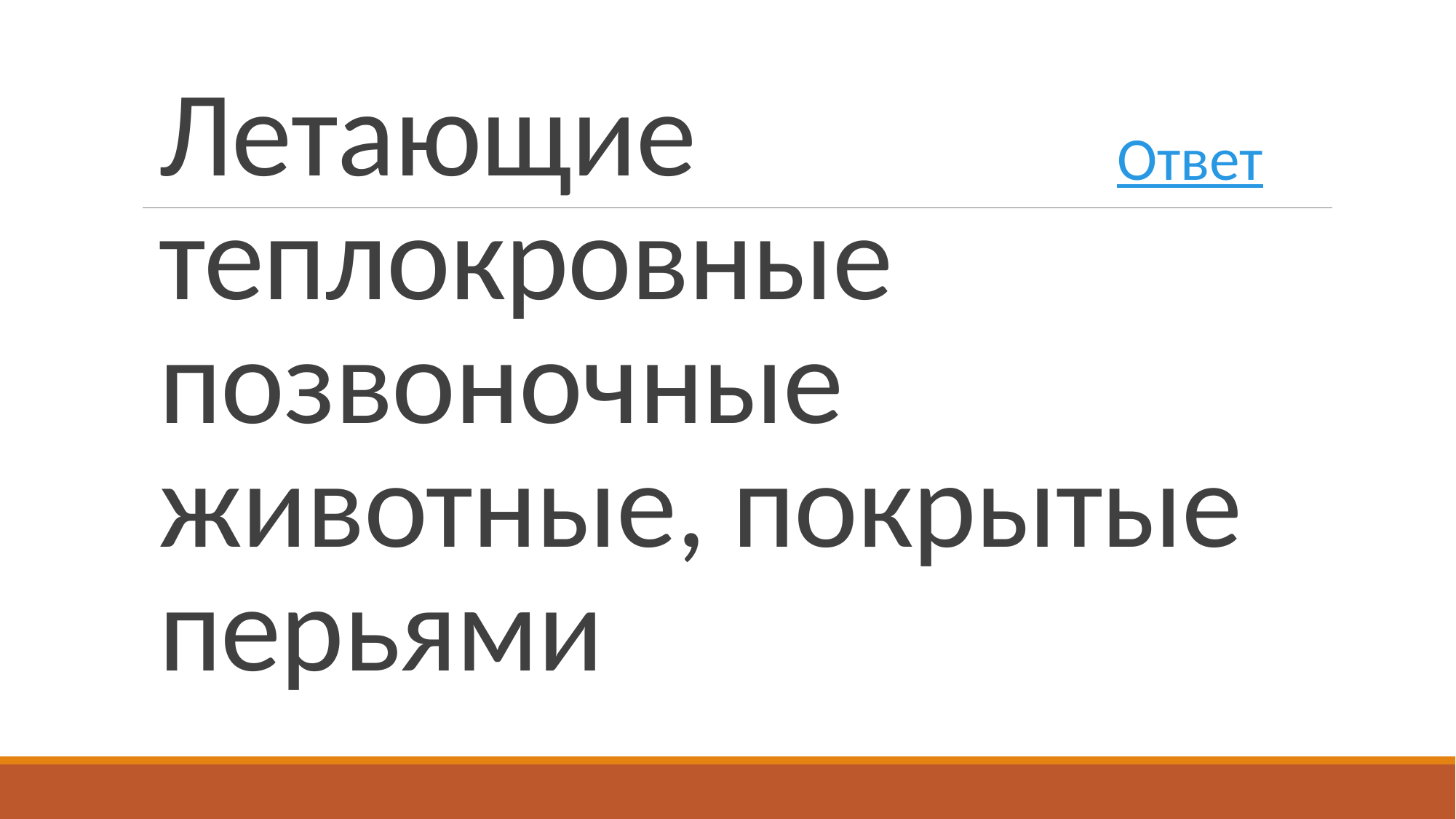

Ответ

# Летающие теплокровные позвоночные животные, покрытые перьями